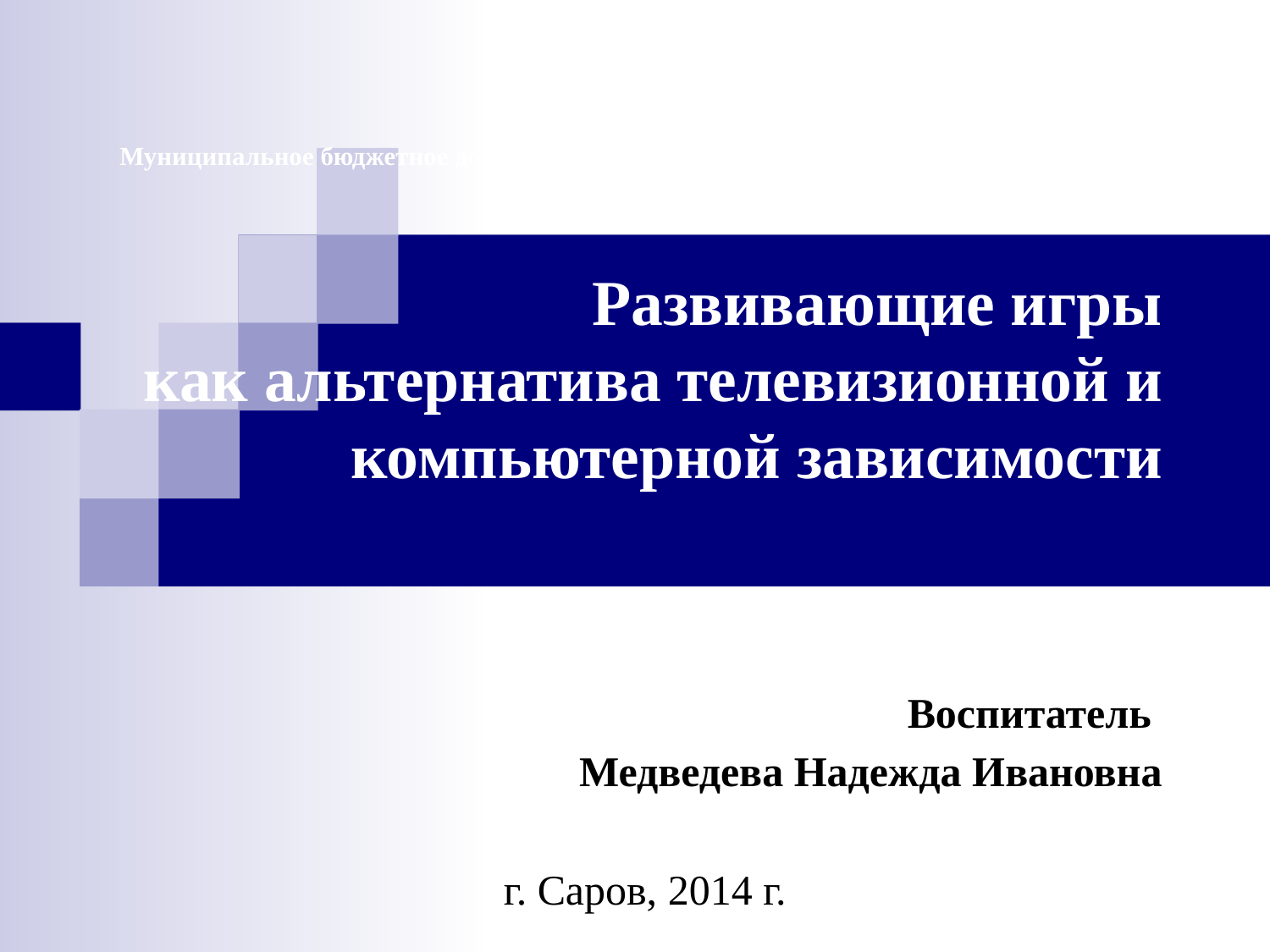

Муниципальное бюджетное дошкольное образовательное учреждение детский сад № 35 «Цветик-семицветик»
Развивающие игры
 как альтернатива телевизионной и компьютерной зависимости

Воспитатель
Медведева Надежда Ивановна

г. Саров, 2014 г.